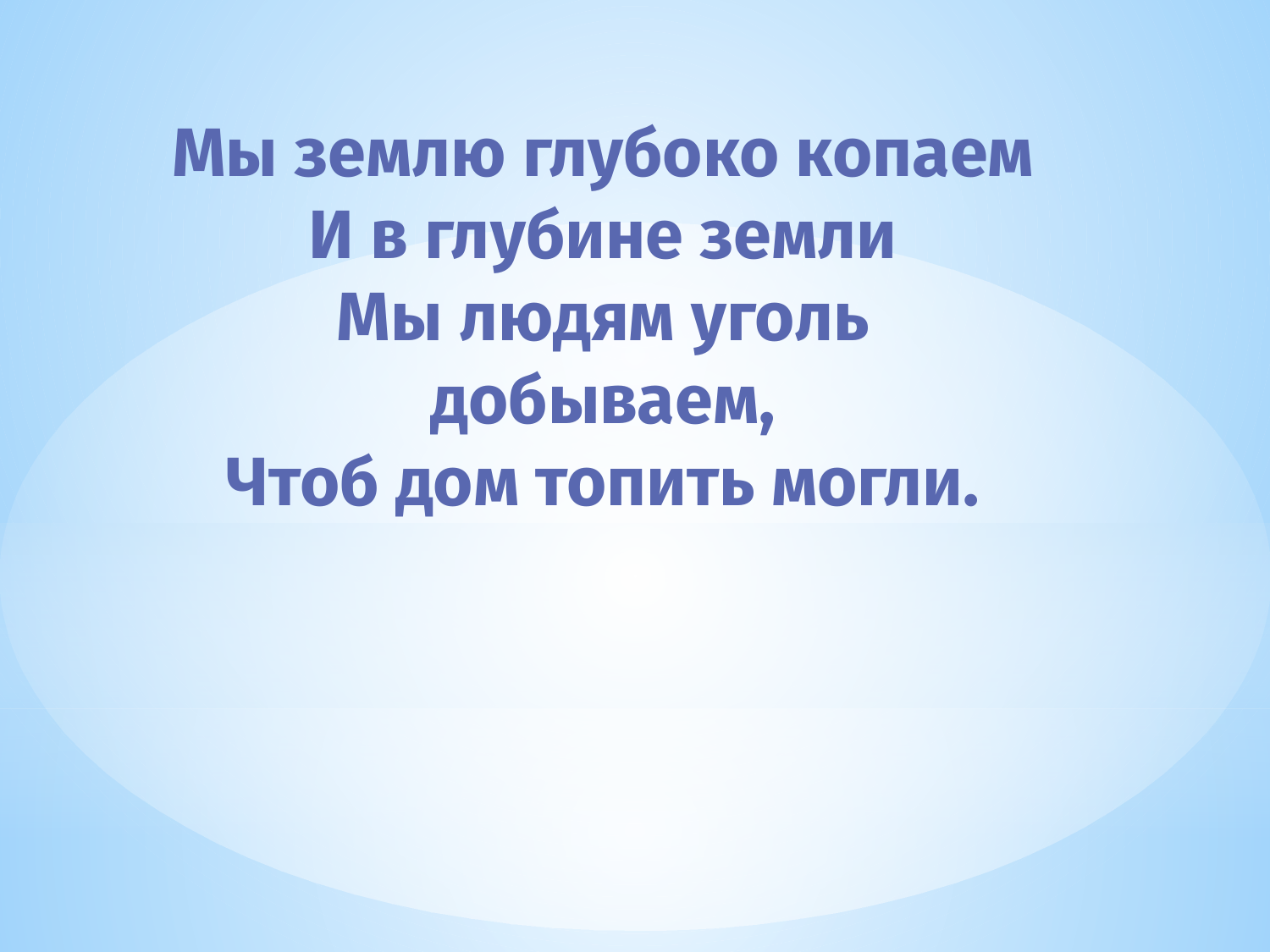

Мы землю глубоко копаем
И в глубине земли
Мы людям уголь добываем,
Чтоб дом топить могли.

#